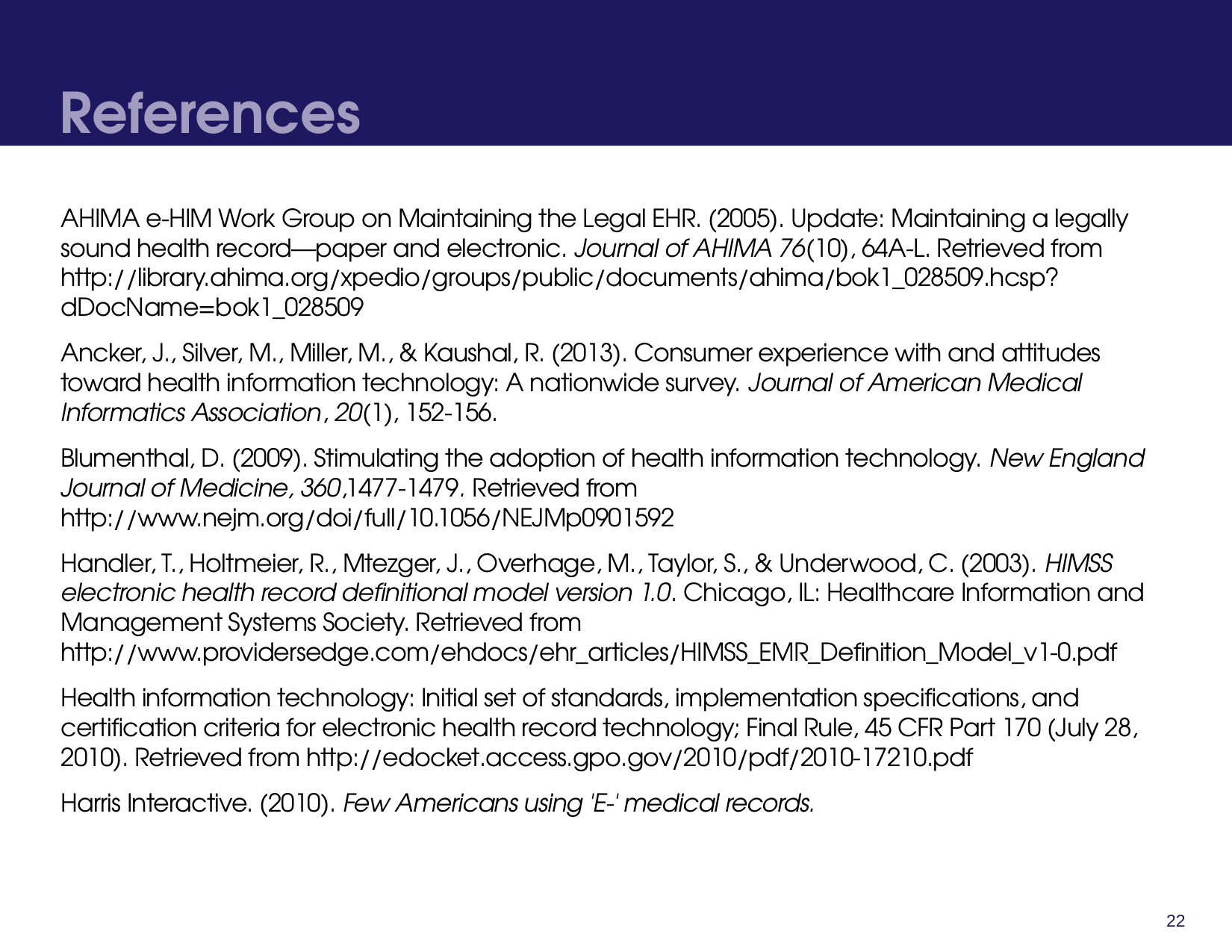

# References

AHIMA e-HIM Work Group on Maintaining the Legal EHR. (2005). Update: Maintaining a legally sound health record—paper and electronic. Journal of AHIMA 76(10), 64A-L. Retrieved from http://library.ahima.org/xpedio/groups/public/documents/ahima/bok1_028509.hcsp?dDocName=bok1_028509
Ancker, J., Silver, M., Miller, M., & Kaushal, R. (2013). Consumer experience with and attitudes toward health information technology: A nationwide survey. Journal of American Medical Informatics Association, 20(1), 152-156.
Blumenthal, D. (2009). Stimulating the adoption of health information technology. New England Journal of Medicine, 360,1477-1479. Retrieved from http://www.nejm.org/doi/full/10.1056/NEJMp0901592
Handler, T., Holtmeier, R., Mtezger, J., Overhage, M., Taylor, S., & Underwood, C. (2003). HIMSS electronic health record definitional model version 1.0. Chicago, IL: Healthcare Information and Management Systems Society. Retrieved from http://www.providersedge.com/ehdocs/ehr_articles/HIMSS_EMR_Definition_Model_v1-0.pdf
Health information technology: Initial set of standards, implementation specifications, and certification criteria for electronic health record technology; Final Rule, 45 CFR Part 170 (July 28, 2010). Retrieved from http://edocket.access.gpo.gov/2010/pdf/2010-17210.pdf
Harris Interactive. (2010). Few Americans using 'E-' medical records.
22